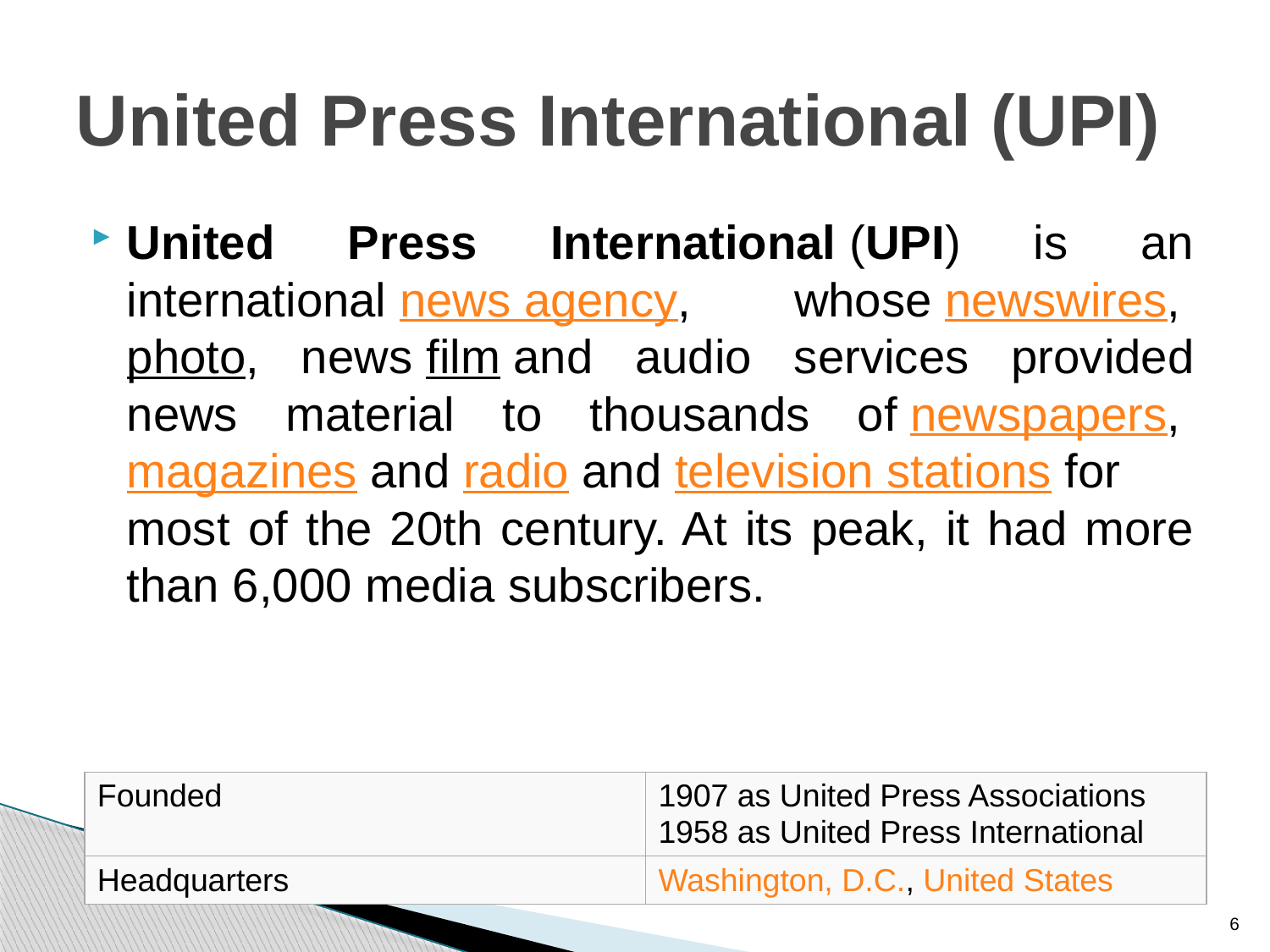

# United Press International (UPI)
United Press International (UPI) is an international news agency, whose newswires, photo, news film and audio services provided news material to thousands of newspapers, magazines and radio and television stations for most of the 20th century. At its peak, it had more than 6,000 media subscribers.

| Founded | 1907 as United Press Associations 1958 as United Press International |
| --- | --- |
| Headquarters | Washington, D.C., United States |
6